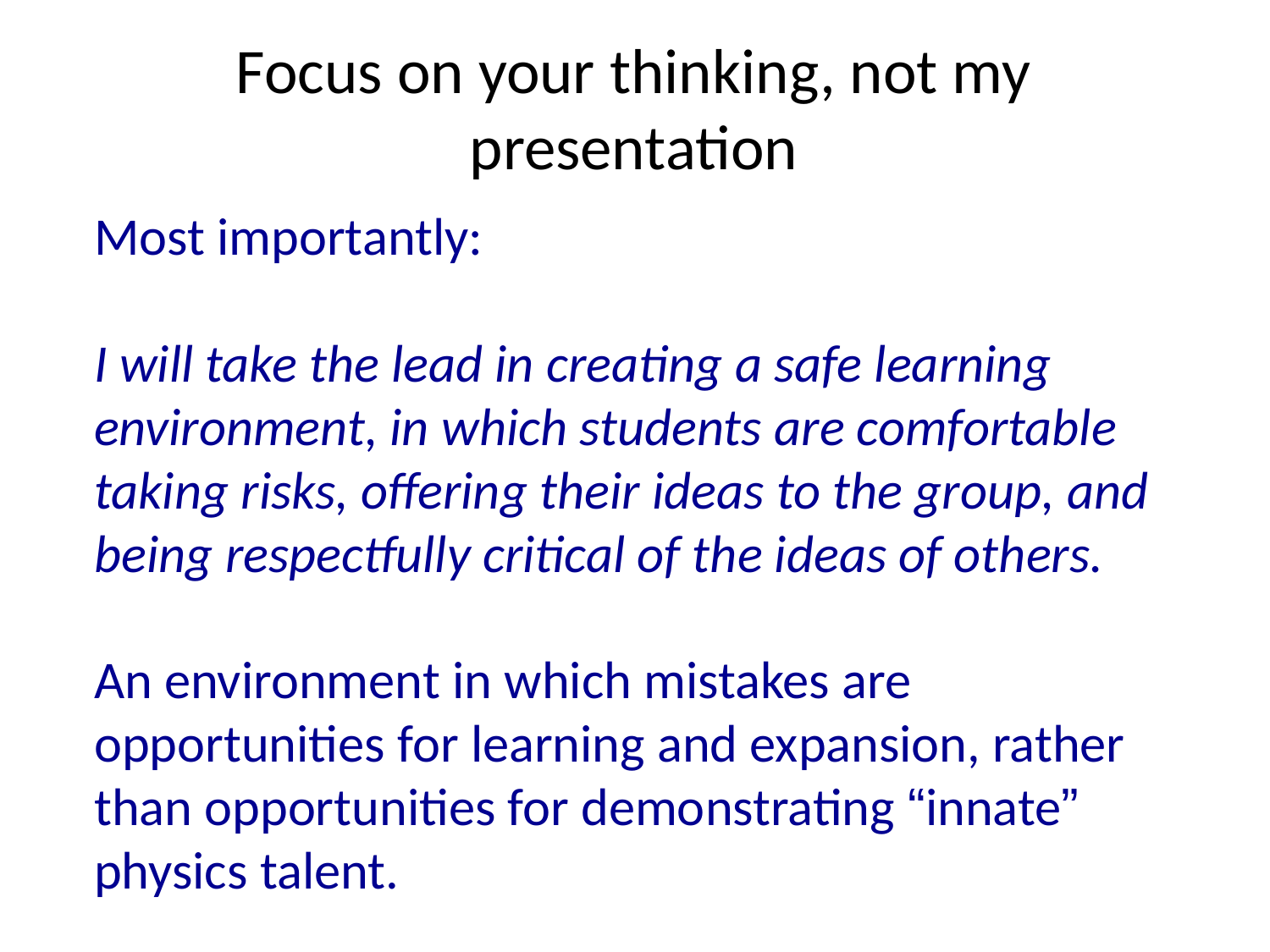

# Focus on your thinking, not my presentation
Most importantly:

I will take the lead in creating a safe learning environment, in which students are comfortable taking risks, offering their ideas to the group, and being respectfully critical of the ideas of others.

An environment in which mistakes are opportunities for learning and expansion, rather than opportunities for demonstrating “innate” physics talent.